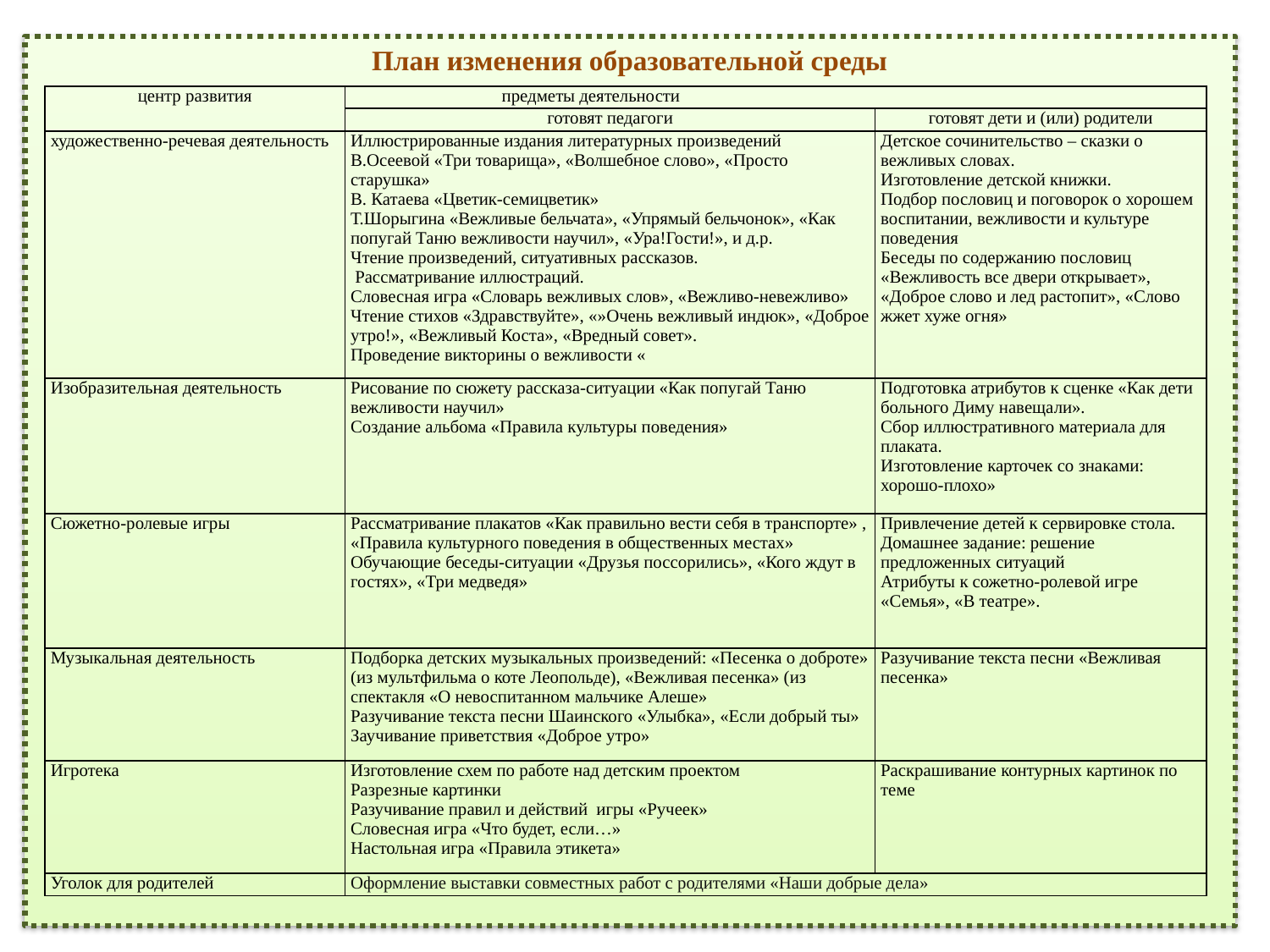

План изменения образовательной среды

#
| центр развития | предметы деятельности |  |
| --- | --- | --- |
|  | готовят педагоги | готовят дети и (или) родители |
| художественно-речевая деятельность | Иллюстрированные издания литературных произведений В.Осеевой «Три товарища», «Волшебное слово», «Просто старушка» В. Катаева «Цветик-семицветик» Т.Шорыгина «Вежливые бельчата», «Упрямый бельчонок», «Как попугай Таню вежливости научил», «Ура!Гости!», и д.р. Чтение произведений, ситуативных рассказов. Рассматривание иллюстраций. Словесная игра «Словарь вежливых слов», «Вежливо-невежливо» Чтение стихов «Здравствуйте», «»Очень вежливый индюк», «Доброе утро!», «Вежливый Коста», «Вредный совет». Проведение викторины о вежливости « | Детское сочинительство – сказки о вежливых словах. Изготовление детской книжки. Подбор пословиц и поговорок о хорошем воспитании, вежливости и культуре поведения Беседы по содержанию пословиц «Вежливость все двери открывает», «Доброе слово и лед растопит», «Слово жжет хуже огня» |
| Изобразительная деятельность | Рисование по сюжету рассказа-ситуации «Как попугай Таню вежливости научил» Создание альбома «Правила культуры поведения» | Подготовка атрибутов к сценке «Как дети больного Диму навещали». Сбор иллюстративного материала для плаката. Изготовление карточек со знаками: хорошо-плохо» |
| Сюжетно-ролевые игры | Рассматривание плакатов «Как правильно вести себя в транспорте» , «Правила культурного поведения в общественных местах» Обучающие беседы-ситуации «Друзья поссорились», «Кого ждут в гостях», «Три медведя» | Привлечение детей к сервировке стола. Домашнее задание: решение предложенных ситуаций Атрибуты к сожетно-ролевой игре «Семья», «В театре». |
| Музыкальная деятельность | Подборка детских музыкальных произведений: «Песенка о доброте» (из мультфильма о коте Леопольде), «Вежливая песенка» (из спектакля «О невоспитанном мальчике Алеше» Разучивание текста песни Шаинского «Улыбка», «Если добрый ты» Заучивание приветствия «Доброе утро» | Разучивание текста песни «Вежливая песенка» |
| Игротека | Изготовление схем по работе над детским проектом Разрезные картинки Разучивание правил и действий игры «Ручеек» Словесная игра «Что будет, если…» Настольная игра «Правила этикета» | Раскрашивание контурных картинок по теме |
| Уголок для родителей | Оформление выставки совместных работ с родителями «Наши добрые дела» |  |